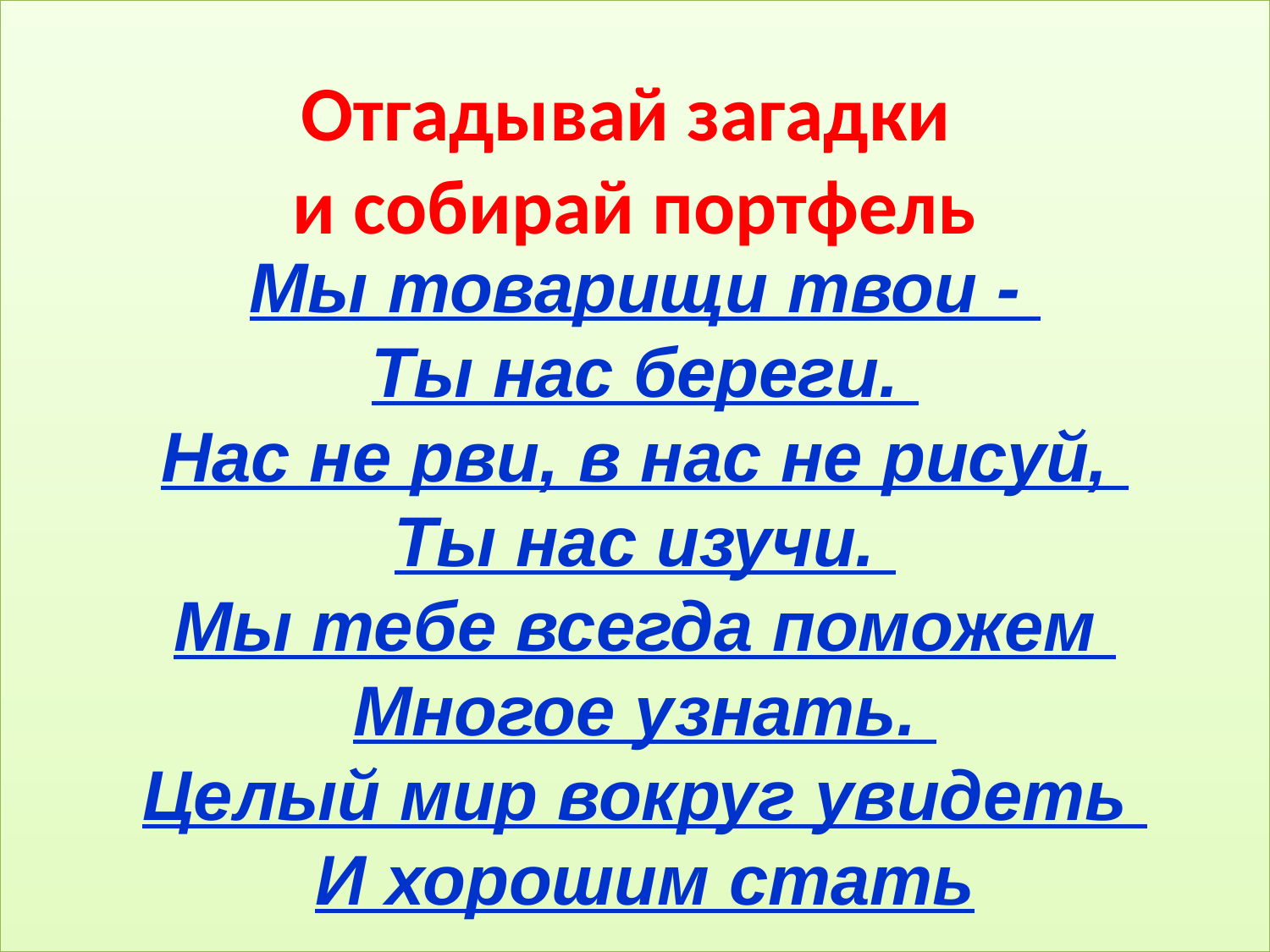

# Отгадывай загадки и собирай портфель
Мы товарищи твои -
Ты нас береги.
Нас не рви, в нас не рисуй,
Ты нас изучи.
Мы тебе всегда поможем
Многое узнать.
Целый мир вокруг увидеть
И хорошим стать